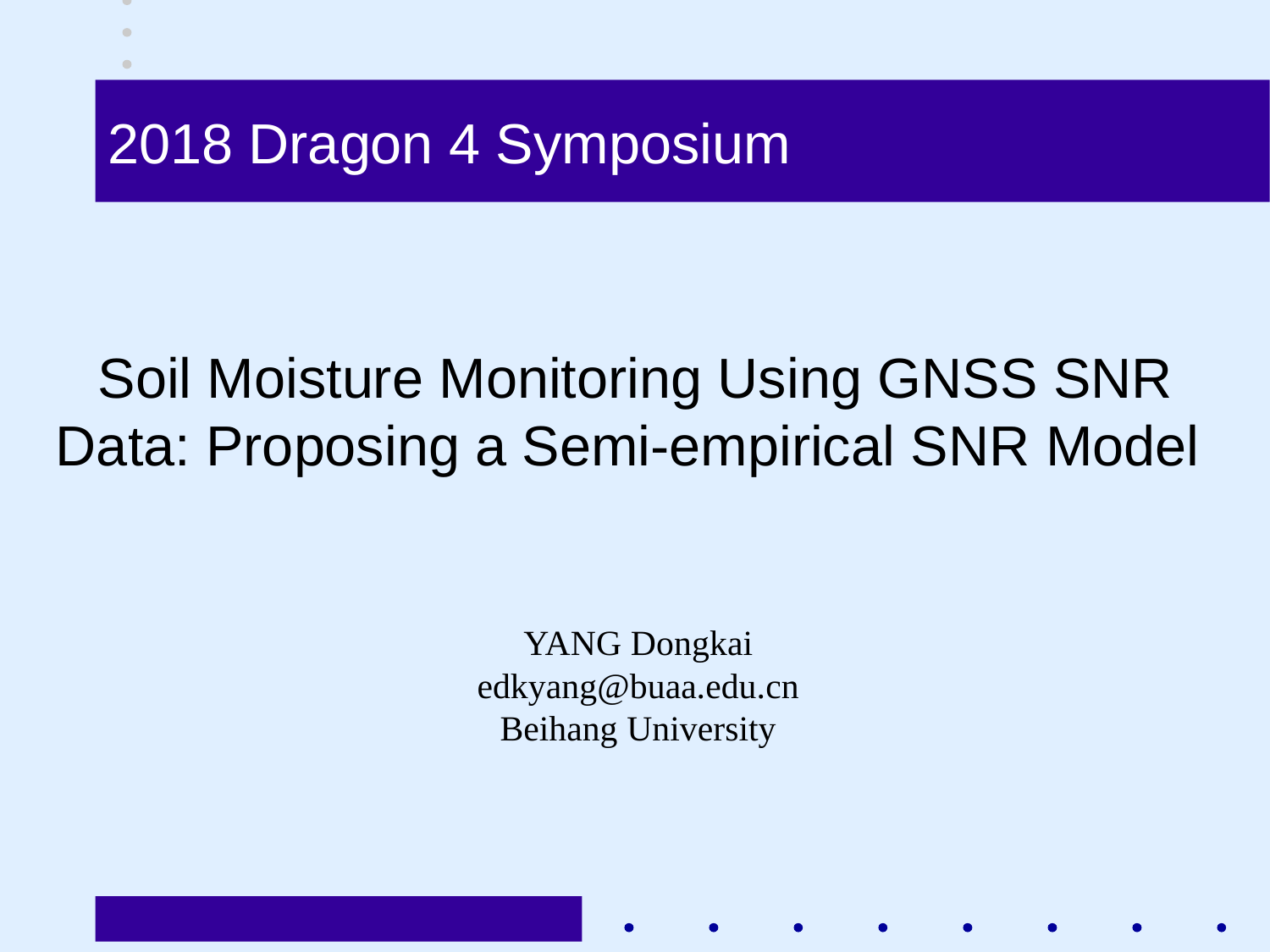

# 2018 Dragon 4 Symposium
Soil Moisture Monitoring Using GNSS SNR Data: Proposing a Semi-empirical SNR Model
YANG Dongkai
edkyang@buaa.edu.cn
Beihang University